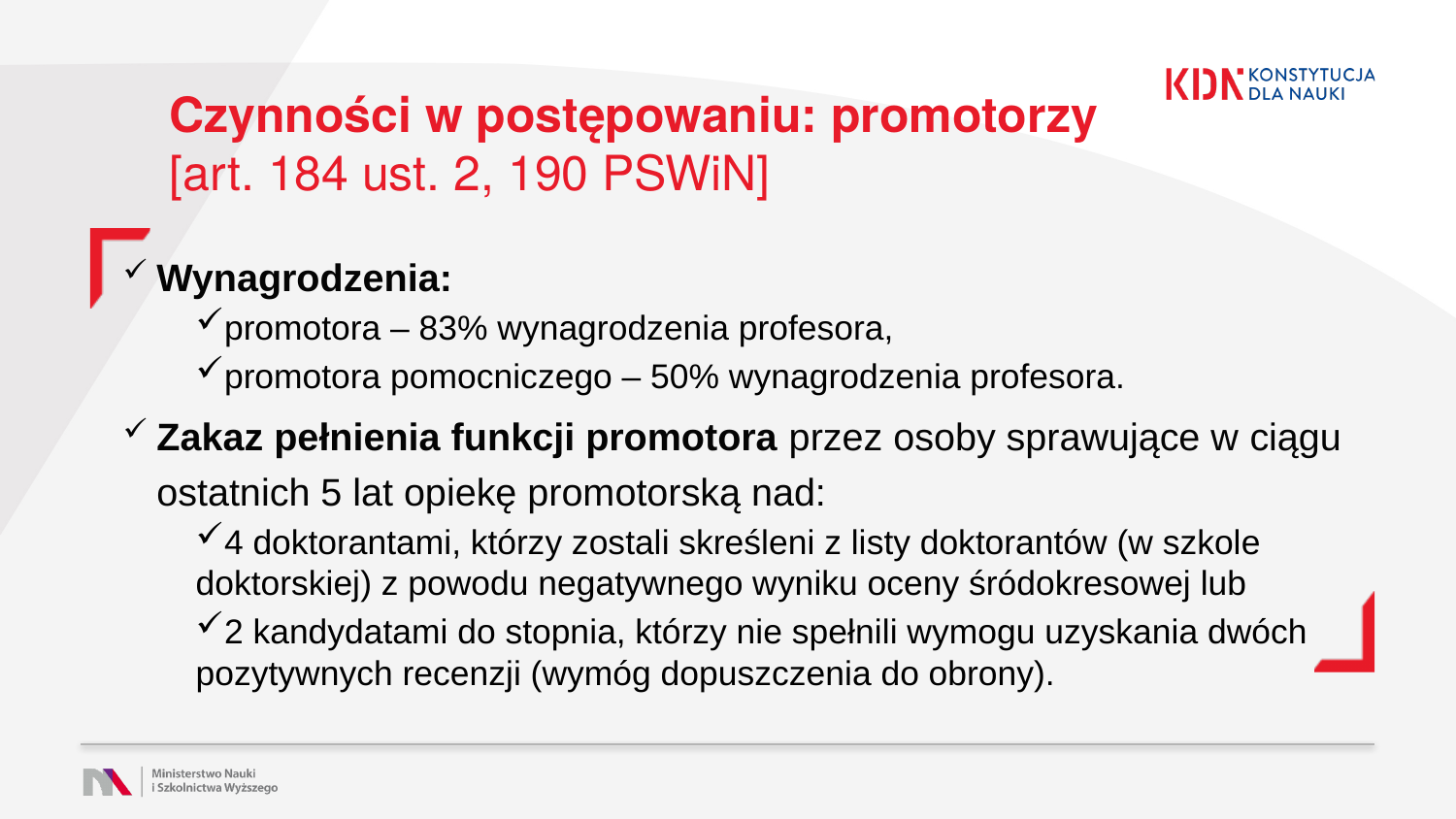

# Czynności w postępowaniu: promotorzy [art. 184 ust. 2, 190 PSWiN]
Wynagrodzenia:
promotora – 83% wynagrodzenia profesora,
promotora pomocniczego – 50% wynagrodzenia profesora.
Zakaz pełnienia funkcji promotora przez osoby sprawujące w ciągu ostatnich 5 lat opiekę promotorską nad:
4 doktorantami, którzy zostali skreśleni z listy doktorantów (w szkole doktorskiej) z powodu negatywnego wyniku oceny śródokresowej lub
2 kandydatami do stopnia, którzy nie spełnili wymogu uzyskania dwóch pozytywnych recenzji (wymóg dopuszczenia do obrony).